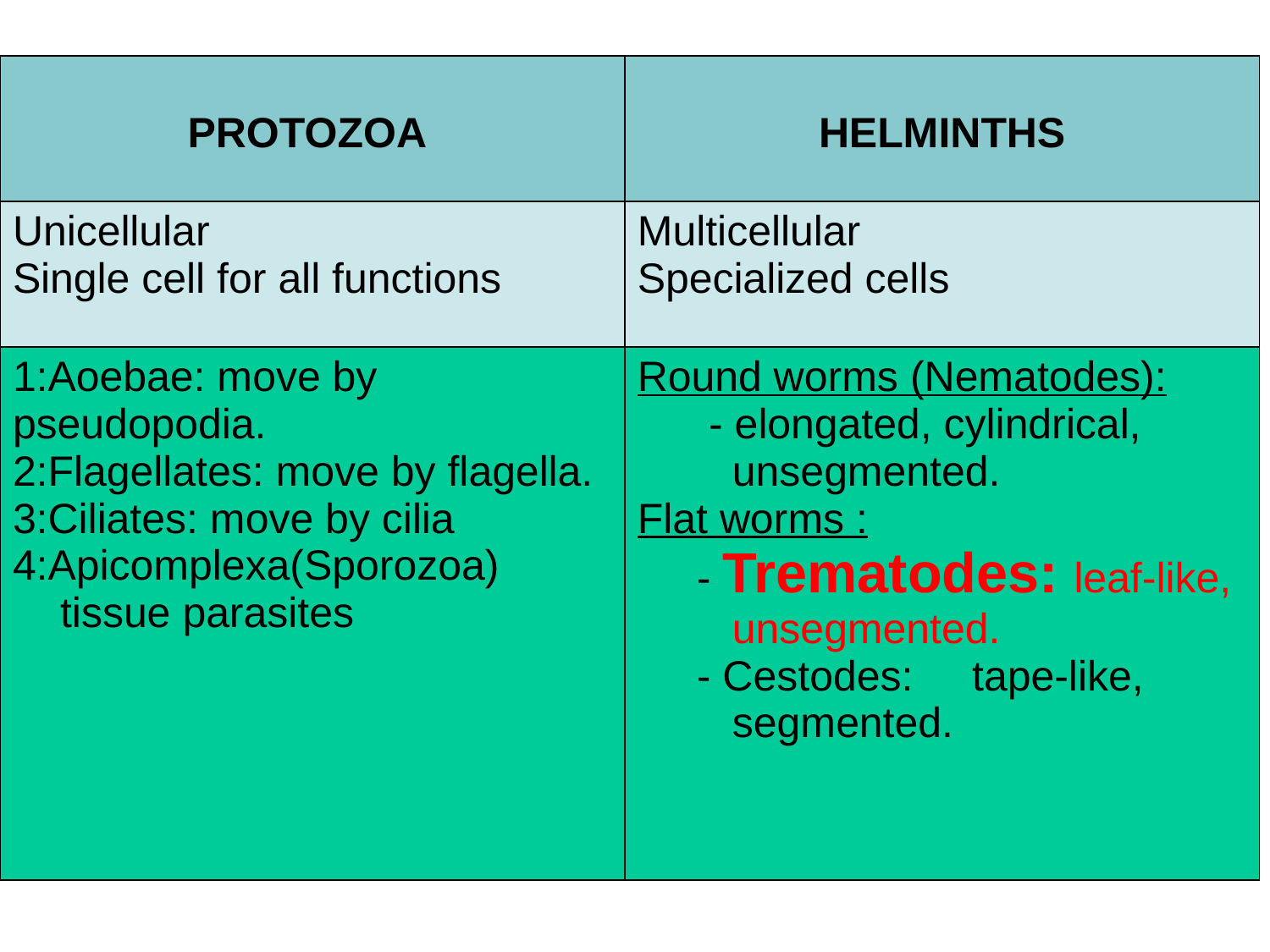

| PROTOZOA | HELMINTHS |
| --- | --- |
| Unicellular Single cell for all functions | Multicellular Specialized cells |
| 1:Aoebae: move by pseudopodia. 2:Flagellates: move by flagella. 3:Ciliates: move by cilia 4:Apicomplexa(Sporozoa) tissue parasites | Round worms (Nematodes): - elongated, cylindrical, unsegmented. Flat worms : - Trematodes: leaf-like, unsegmented. - Cestodes: tape-like, segmented. |
CLASSIFICATION  OF PARASITES